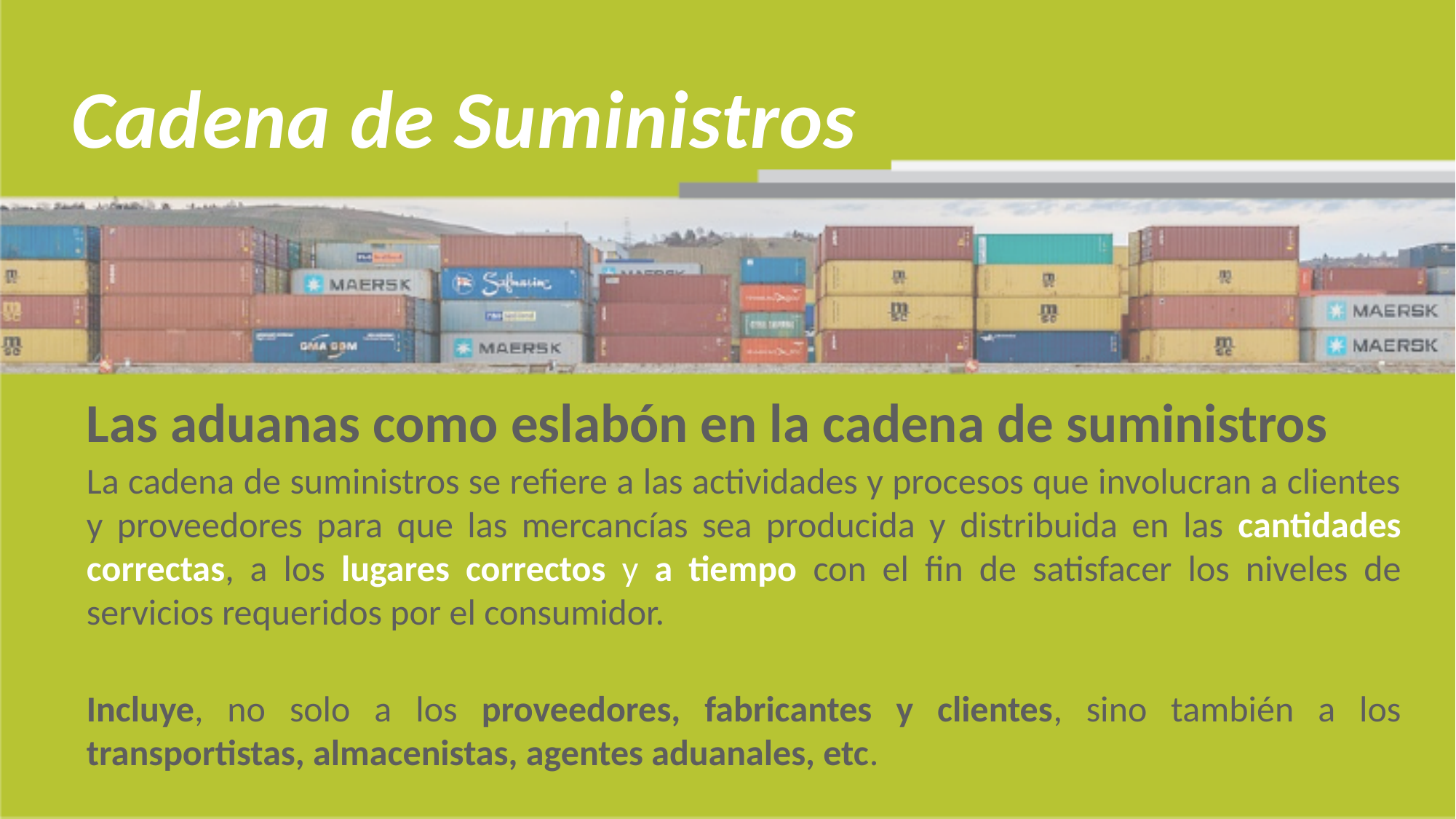

# Cadena de Suministros
Las aduanas como eslabón en la cadena de suministros
La cadena de suministros se refiere a las actividades y procesos que involucran a clientes y proveedores para que las mercancías sea producida y distribuida en las cantidades correctas, a los lugares correctos y a tiempo con el fin de satisfacer los niveles de servicios requeridos por el consumidor.

Incluye, no solo a los proveedores, fabricantes y clientes, sino también a los transportistas, almacenistas, agentes aduanales, etc.